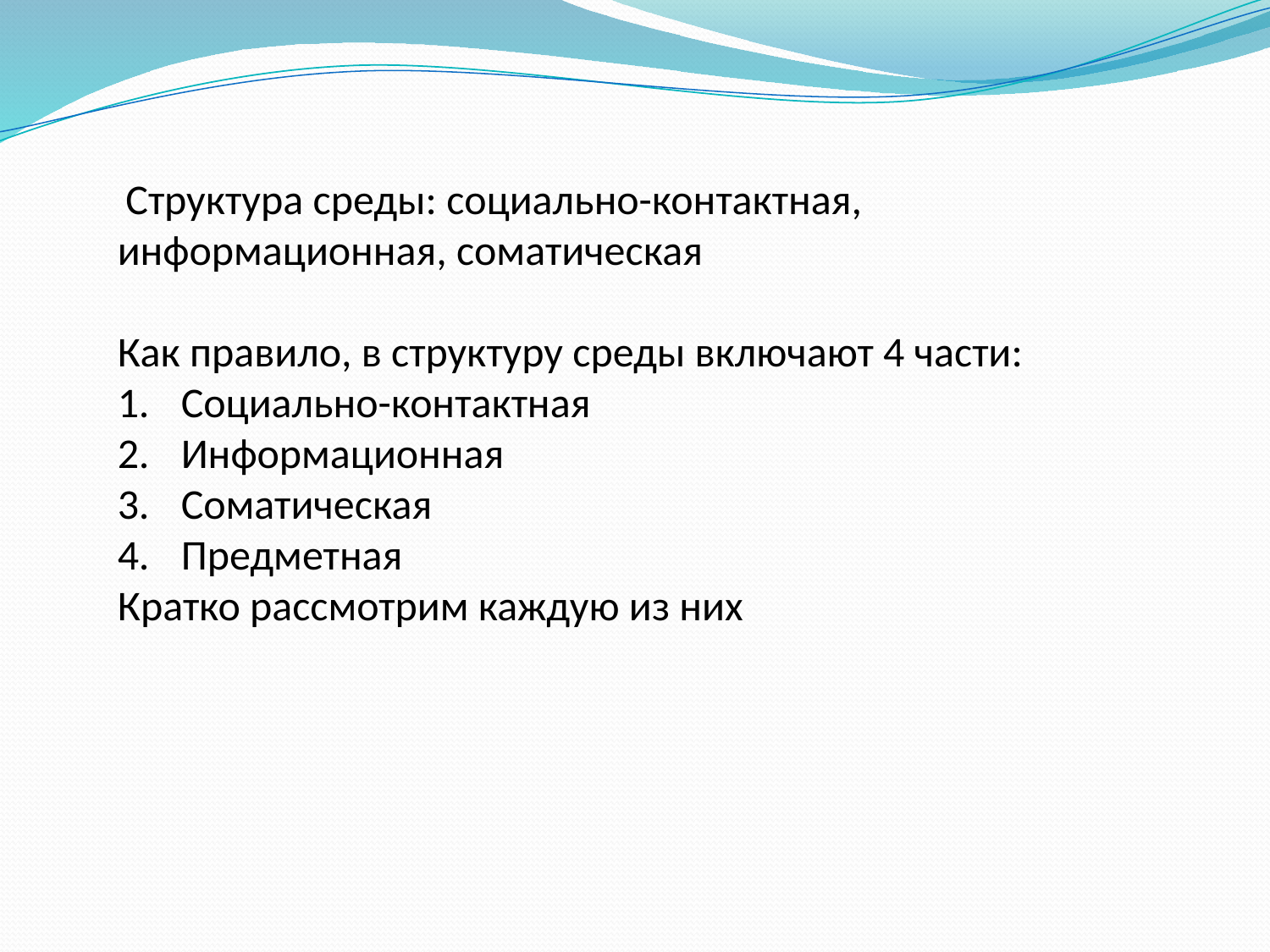

Структура среды: социально-контактная, информационная, соматическая

Как правило, в структуру среды включают 4 части:
Социально-контактная
Информационная
Соматическая
Предметная
Кратко рассмотрим каждую из них

#